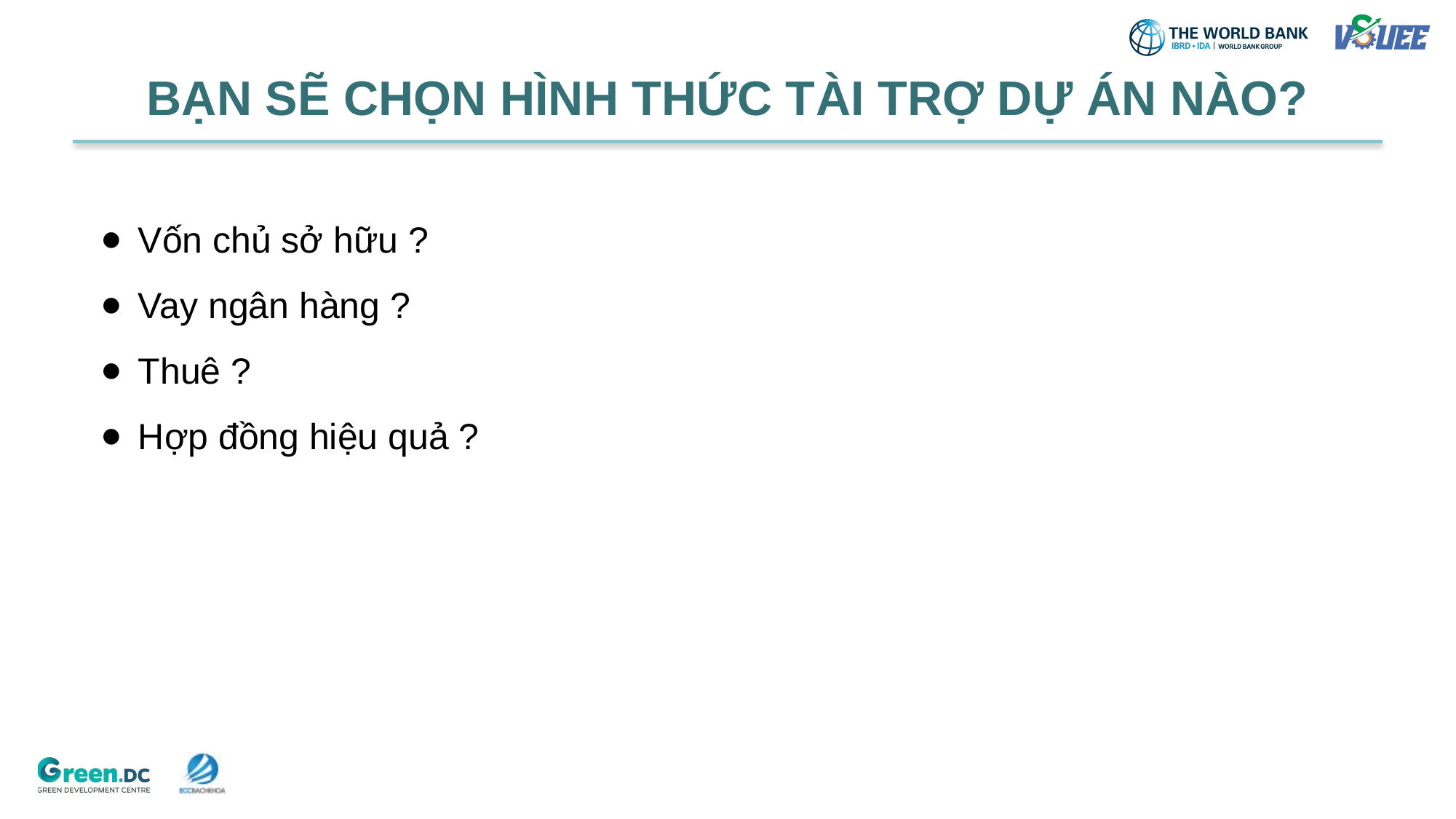

# BẠN SẼ CHỌN HÌNH THỨC TÀI TRỢ DỰ ÁN NÀO?
Vốn chủ sở hữu ?
Vay ngân hàng ?
Thuê ?
Hợp đồng hiệu quả ?